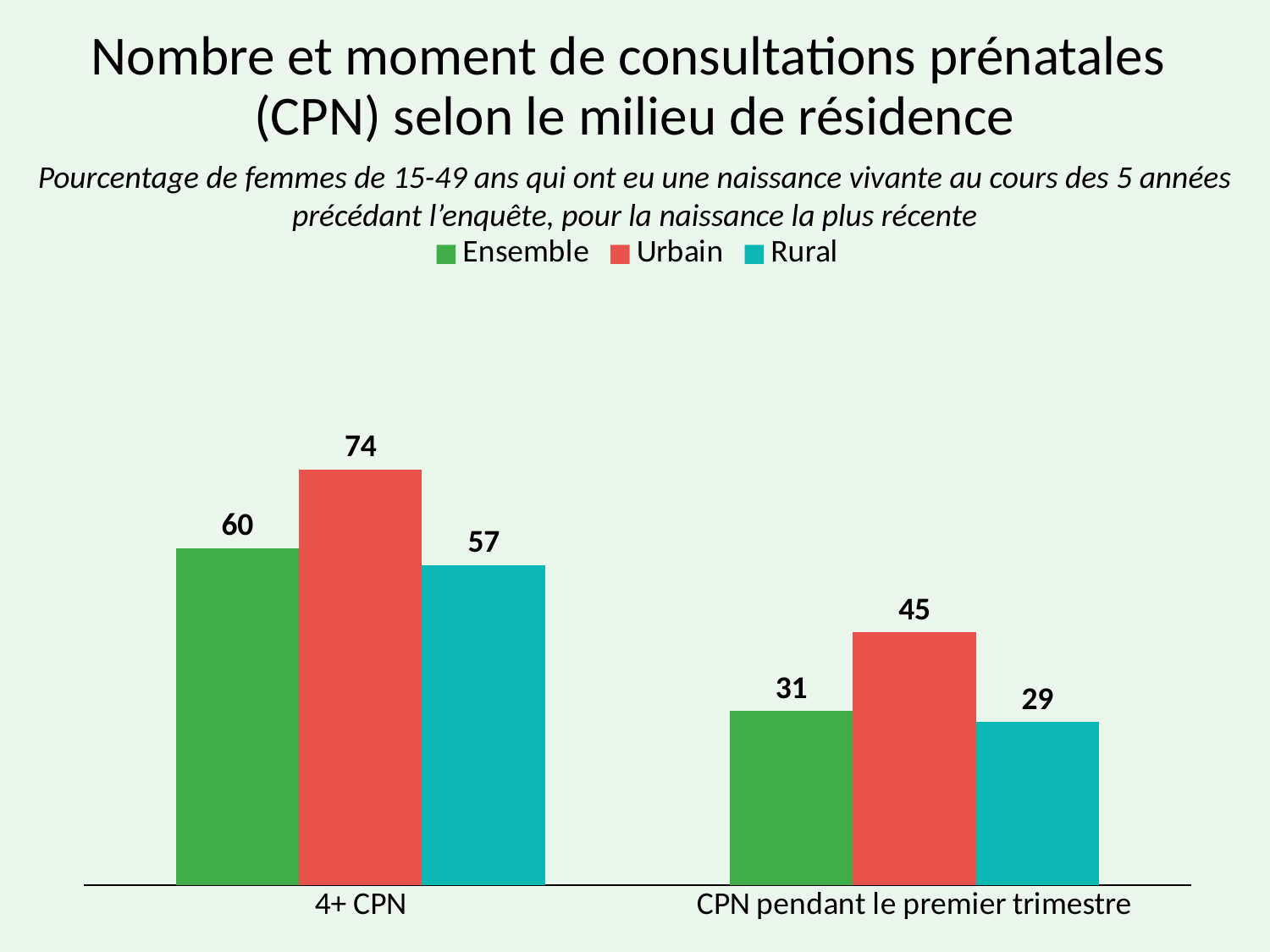

# Nombre et moment de consultations prénatales (CPN) selon le milieu de résidence
Pourcentage de femmes de 15-49 ans qui ont eu une naissance vivante au cours des 5 années précédant l’enquête, pour la naissance la plus récente

### Chart

| Category | Ensemble | Urbain | Rural |
|---|---|---|---|
| 4+ CPN | 60.0 | 74.0 | 57.0 |
| CPN pendant le premier trimestre | 31.0 | 45.0 | 29.0 |